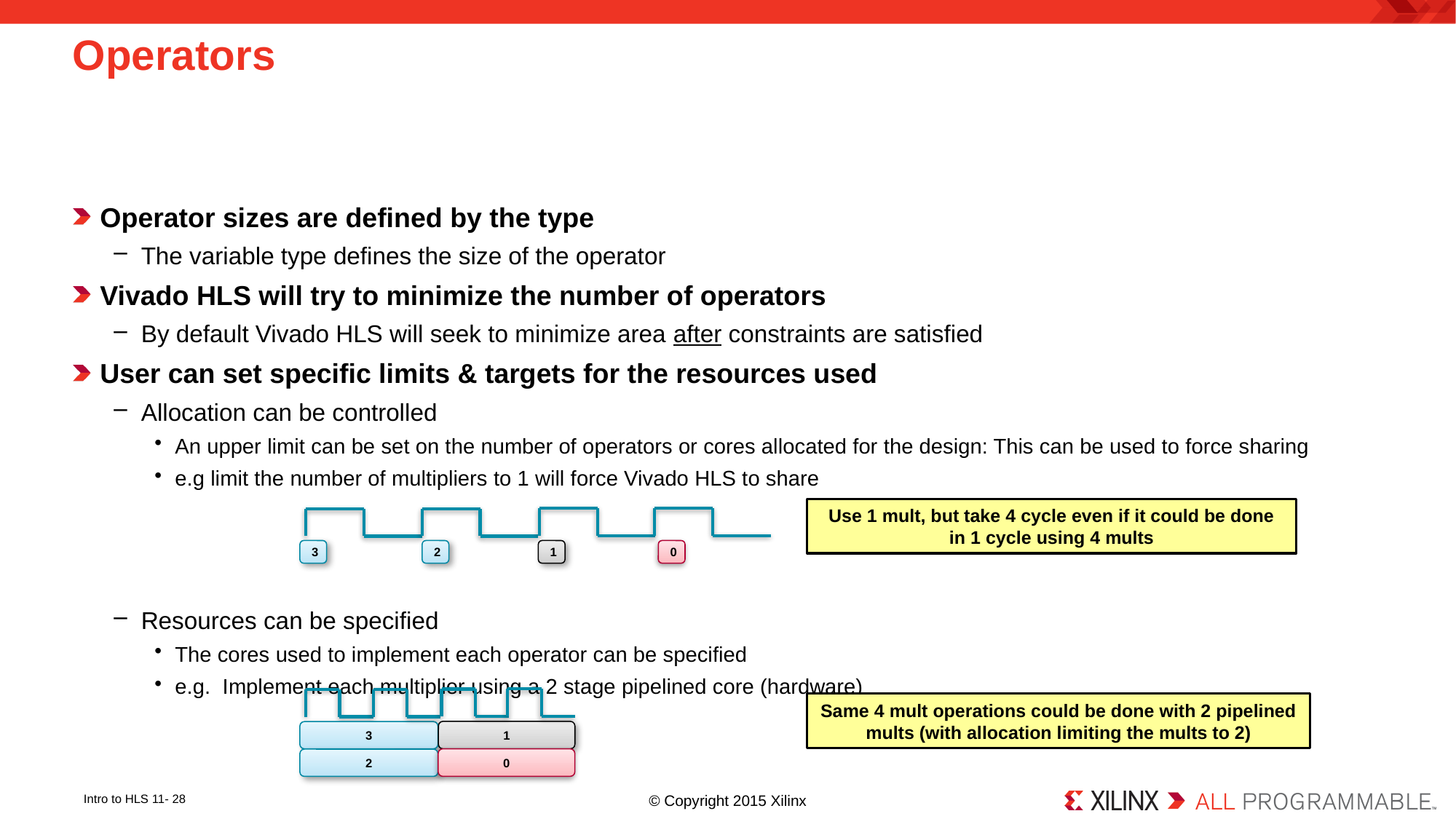

# Operators
Operator sizes are defined by the type
The variable type defines the size of the operator
Vivado HLS will try to minimize the number of operators
By default Vivado HLS will seek to minimize area after constraints are satisfied
User can set specific limits & targets for the resources used
Allocation can be controlled
An upper limit can be set on the number of operators or cores allocated for the design: This can be used to force sharing
e.g limit the number of multipliers to 1 will force Vivado HLS to share

Resources can be specified
The cores used to implement each operator can be specified
e.g.  Implement each multiplier using a 2 stage pipelined core (hardware)
Use 1 mult, but take 4 cycle even if it could be done in 1 cycle using 4 mults
3
2
1
0
Same 4 mult operations could be done with 2 pipelined mults (with allocation limiting the mults to 2)
1
3
0
2
Intro to HLS 11- 28
© Copyright 2015 Xilinx